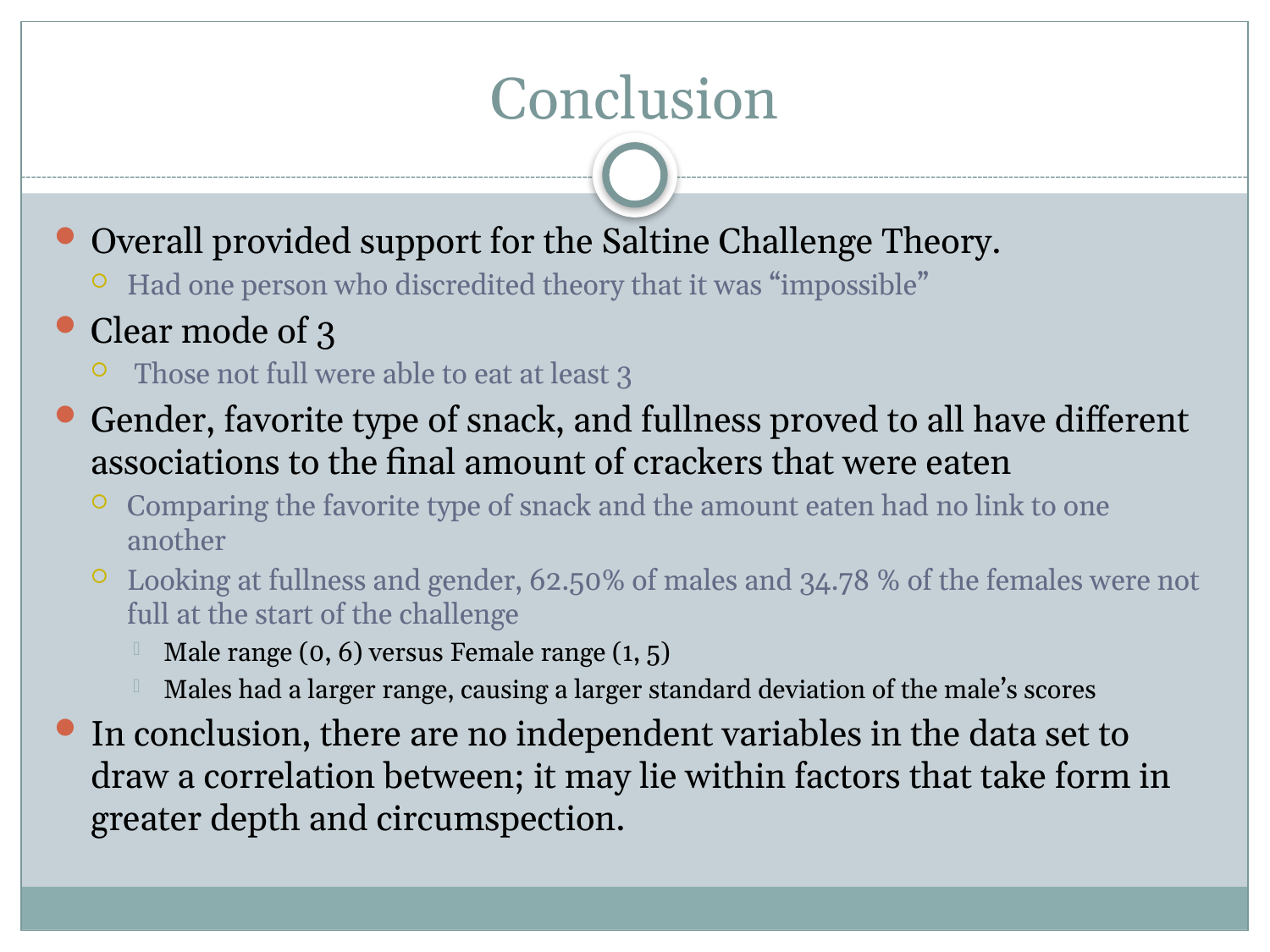

# Conclusion
Overall provided support for the Saltine Challenge Theory.
Had one person who discredited theory that it was “impossible”
Clear mode of 3
 Those not full were able to eat at least 3
Gender, favorite type of snack, and fullness proved to all have different associations to the final amount of crackers that were eaten
Comparing the favorite type of snack and the amount eaten had no link to one another
Looking at fullness and gender, 62.50% of males and 34.78 % of the females were not full at the start of the challenge
Male range (0, 6) versus Female range (1, 5)
Males had a larger range, causing a larger standard deviation of the male’s scores
In conclusion, there are no independent variables in the data set to draw a correlation between; it may lie within factors that take form in greater depth and circumspection.